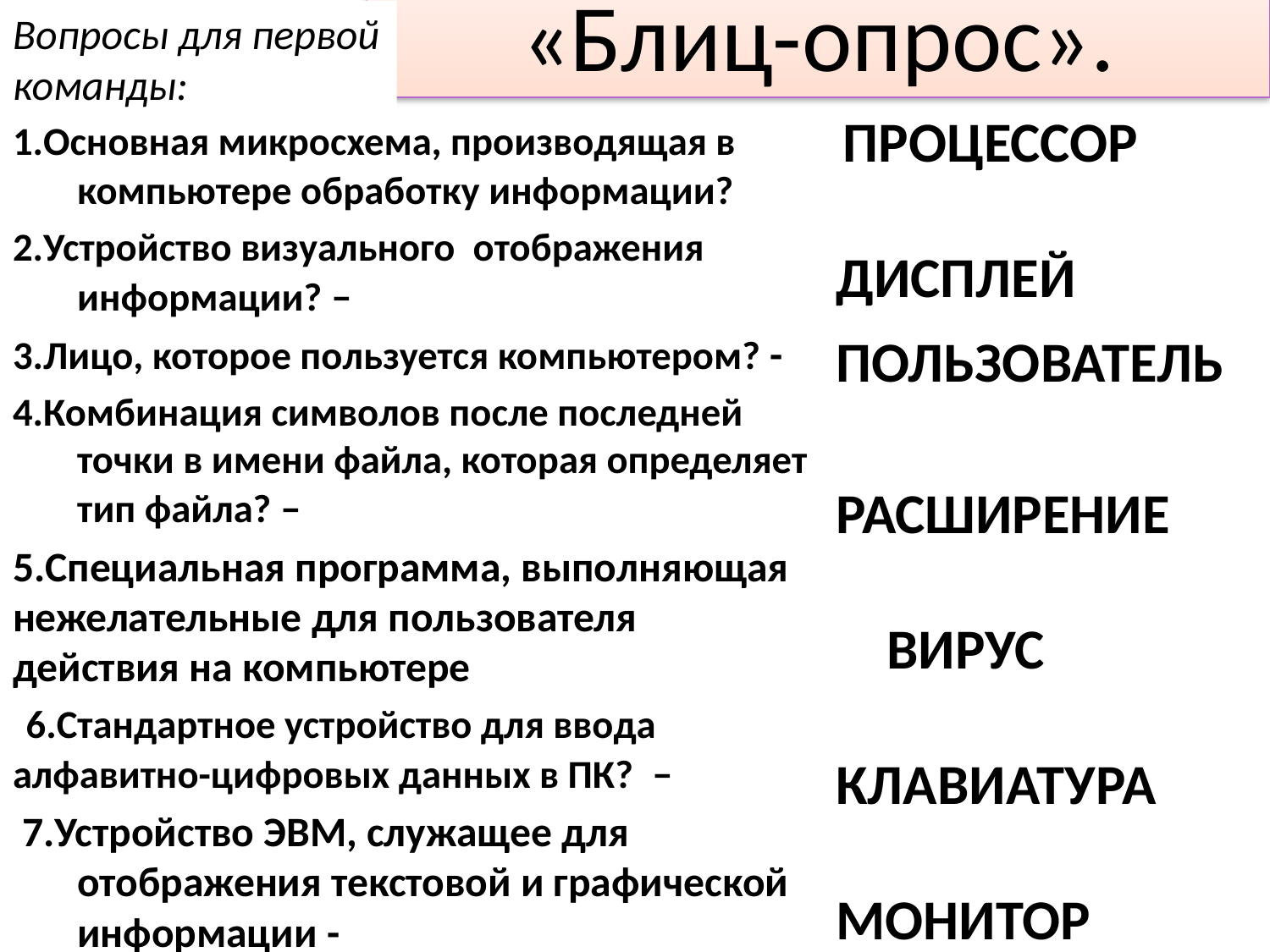

Вопросы для первой команды:
«Блиц-опрос».
 ПРОЦЕССОР

ДИСПЛЕЙ

ПОЛЬЗОВАТЕЛЬ

РАСШИРЕНИЕ

    ВИРУС

КЛАВИАТУРА

МОНИТОР

1.Основная микросхема, производящая в компьютере обработку информации?
2.Устройство визуального  отображения информации? –
3.Лицо, которое пользуется компьютером? -
4.Комбинация символов после последней точки в имени файла, которая определяет тип файла? –
5.Специальная программа, выполняющая нежелательные для пользователя действия на компьютере
6.Стандартное устройство для ввода алфавитно-цифровых данных в ПК?  –
 7.Устройство ЭВМ, служащее для отображения текстовой и графической информации -